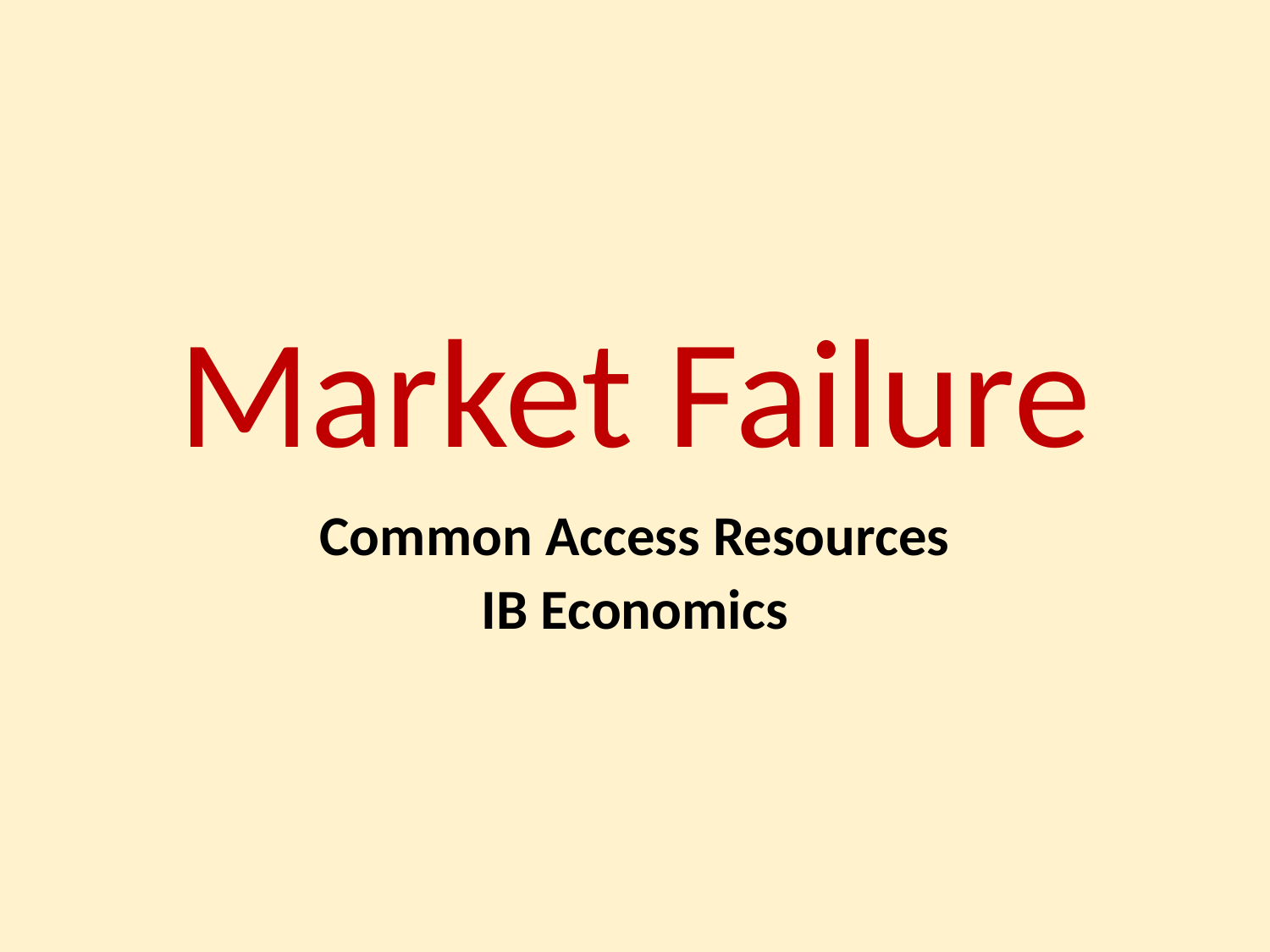

# Market Failure
Common Access Resources
IB Economics